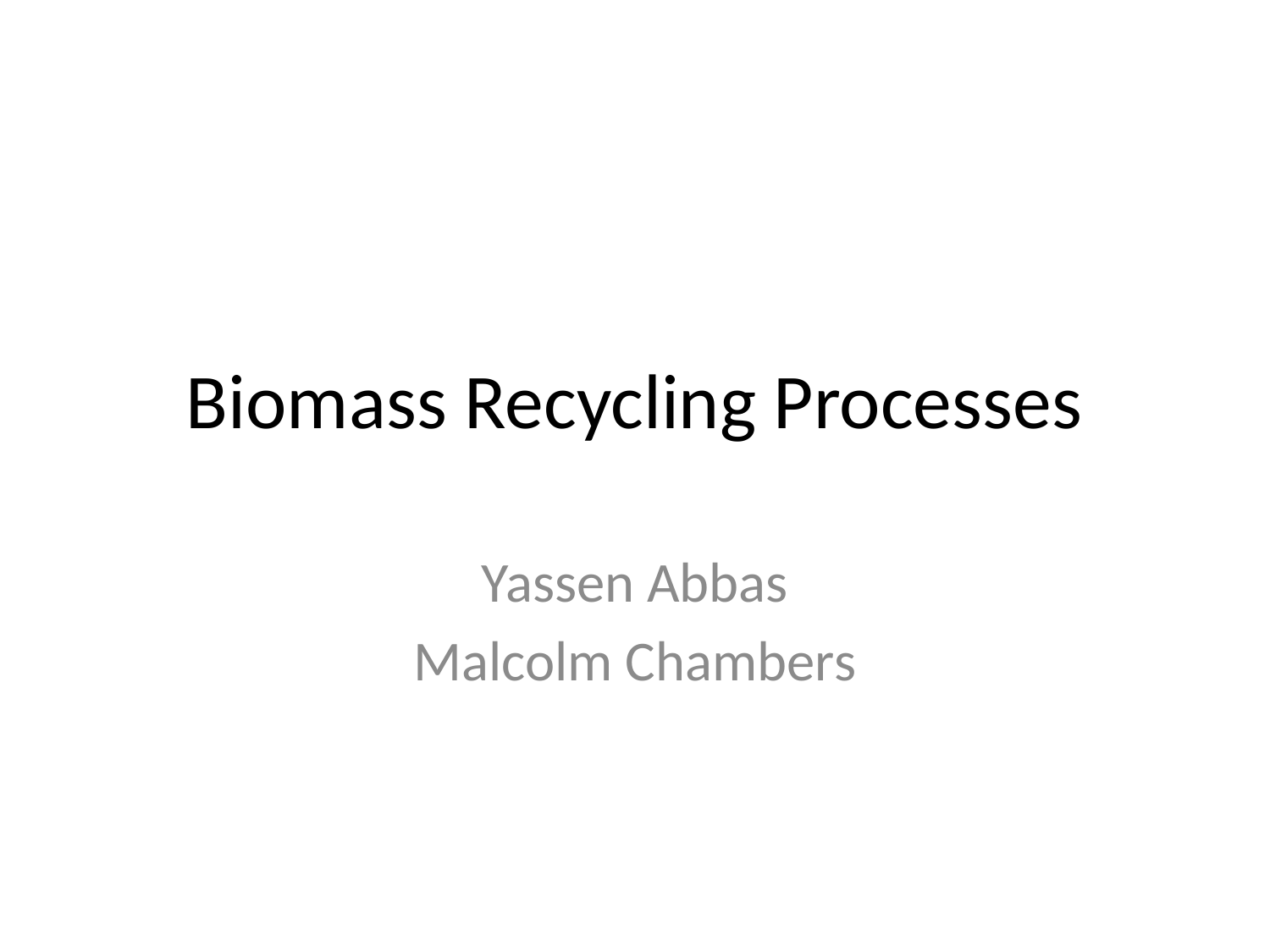

# Biomass Recycling Processes
Yassen Abbas
Malcolm Chambers